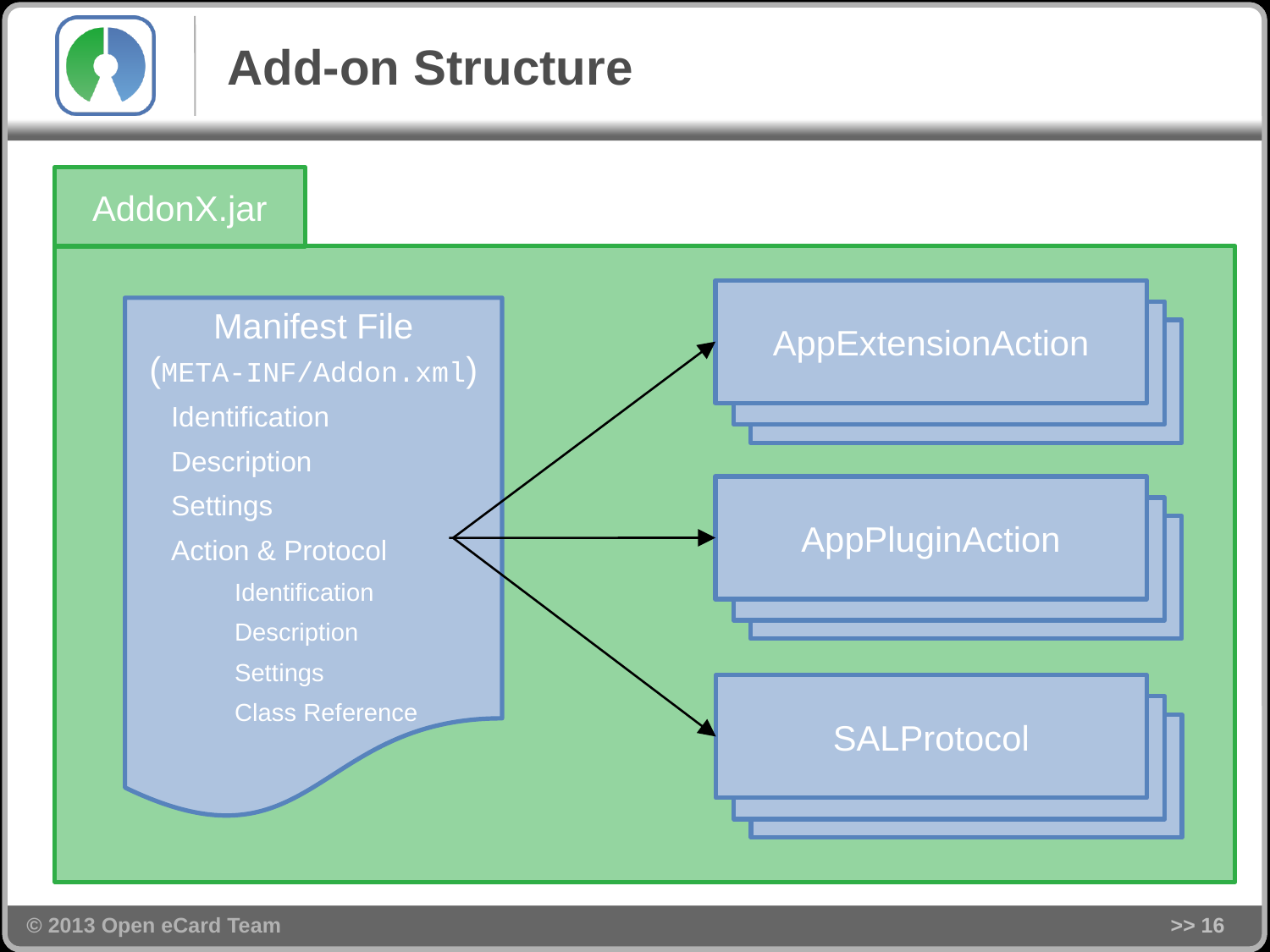

# Add-on Structure
AddonX.jar

AppExtensionAction

Manifest File
(META-INF/Addon.xml)
Identification
Description
Settings
Action & Protocol
Identification
Description
Settings
Class Reference
AppPluginAction

SALProtocol

>> 16